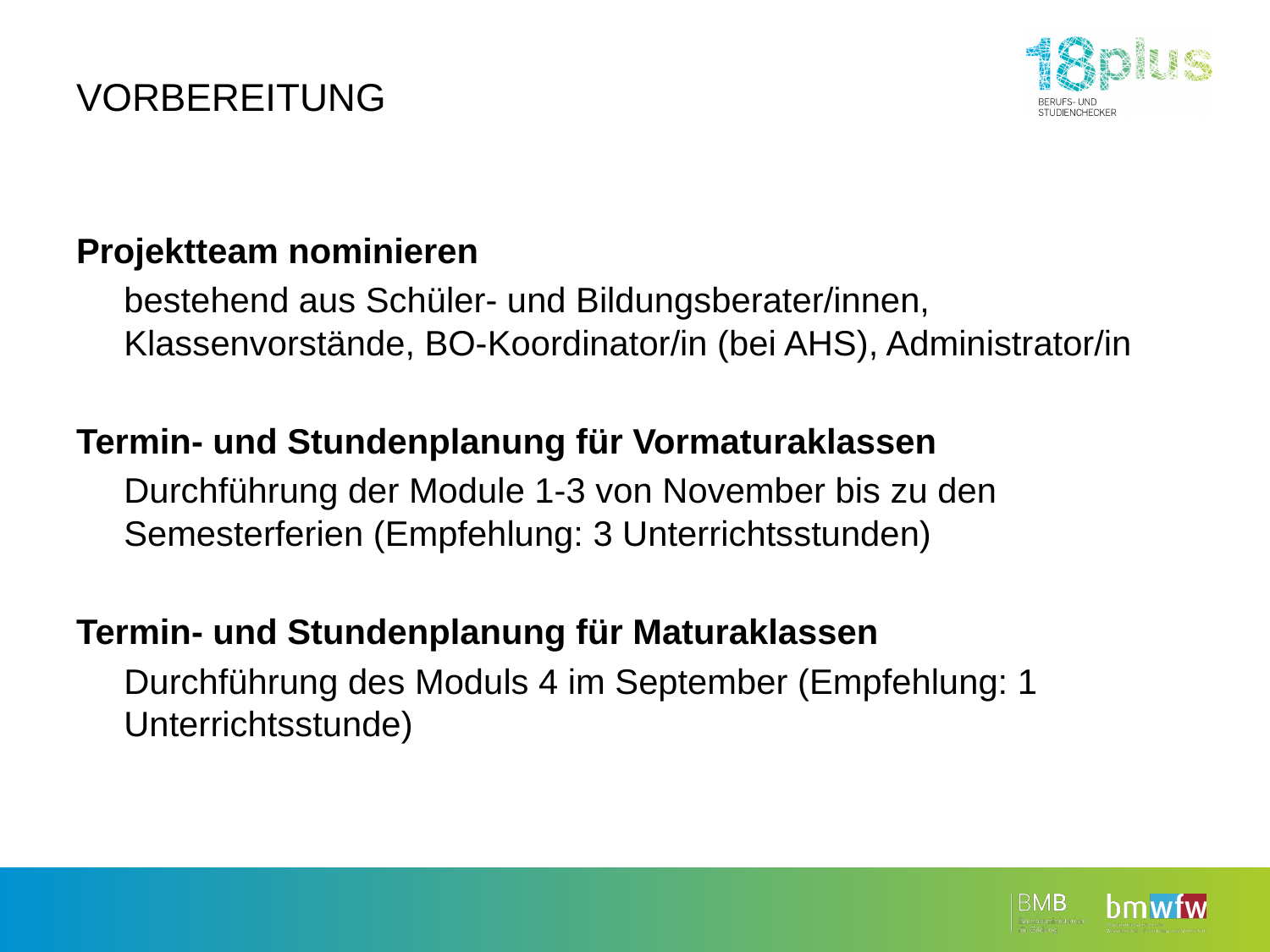

# Vorbereitung
Projektteam nominieren
	bestehend aus Schüler- und Bildungsberater/innen, Klassenvorstände, BO-Koordinator/in (bei AHS), Administrator/in

Termin- und Stundenplanung für Vormaturaklassen
	Durchführung der Module 1-3 von November bis zu den Semesterferien (Empfehlung: 3 Unterrichtsstunden)

Termin- und Stundenplanung für Maturaklassen
	Durchführung des Moduls 4 im September (Empfehlung: 1 Unterrichtsstunde)